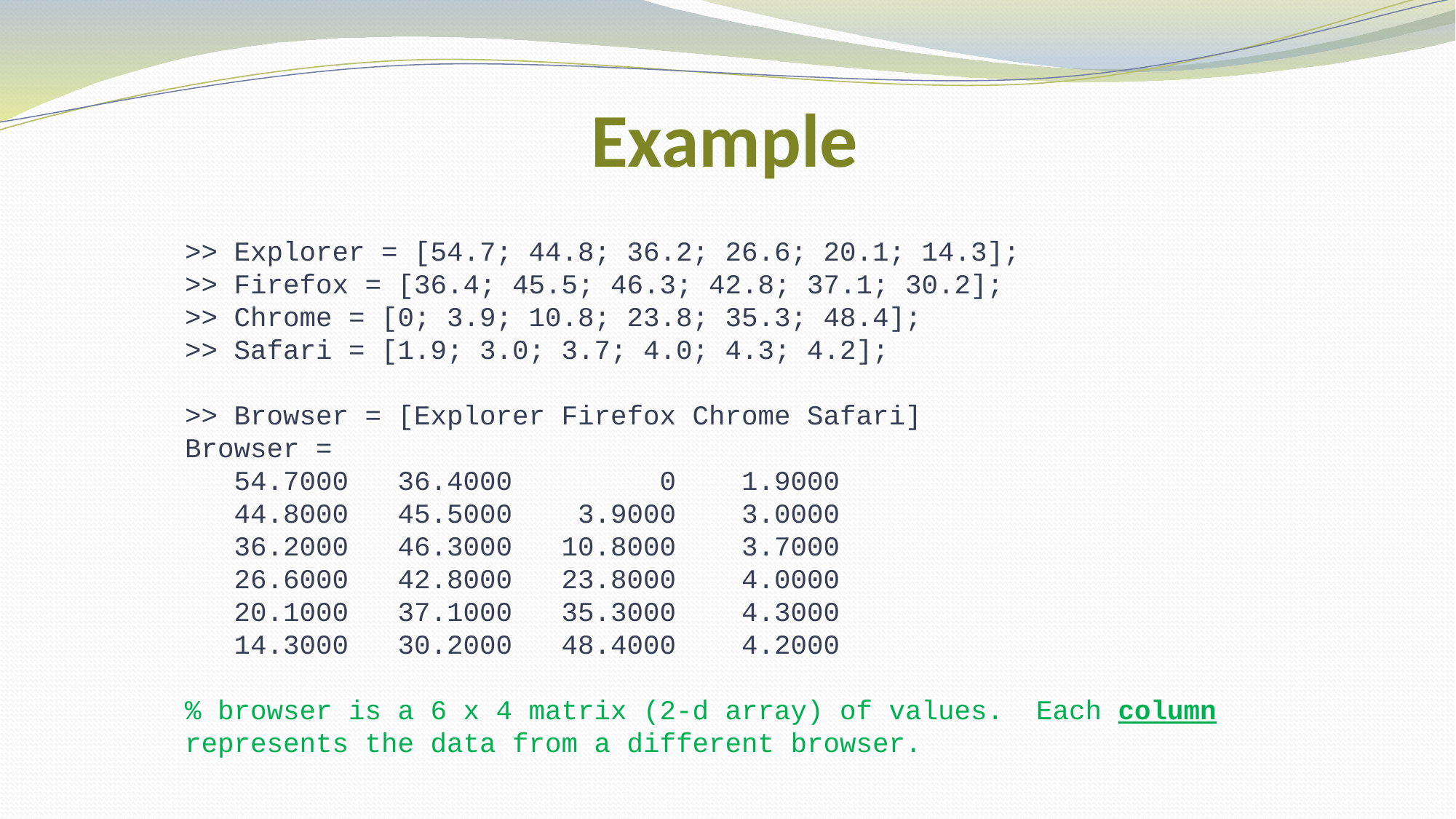

# Example

>> Explorer = [54.7; 44.8; 36.2; 26.6; 20.1; 14.3];
>> Firefox = [36.4; 45.5; 46.3; 42.8; 37.1; 30.2];
>> Chrome = [0; 3.9; 10.8; 23.8; 35.3; 48.4];
>> Safari = [1.9; 3.0; 3.7; 4.0; 4.3; 4.2];

>> Browser = [Explorer Firefox Chrome Safari]
Browser =
   54.7000   36.4000         0    1.9000
   44.8000   45.5000    3.9000    3.0000
   36.2000   46.3000   10.8000    3.7000
   26.6000   42.8000   23.8000    4.0000
   20.1000   37.1000   35.3000    4.3000
   14.3000   30.2000   48.4000    4.2000

% browser is a 6 x 4 matrix (2-d array) of values.  Each column represents the data from a different browser.